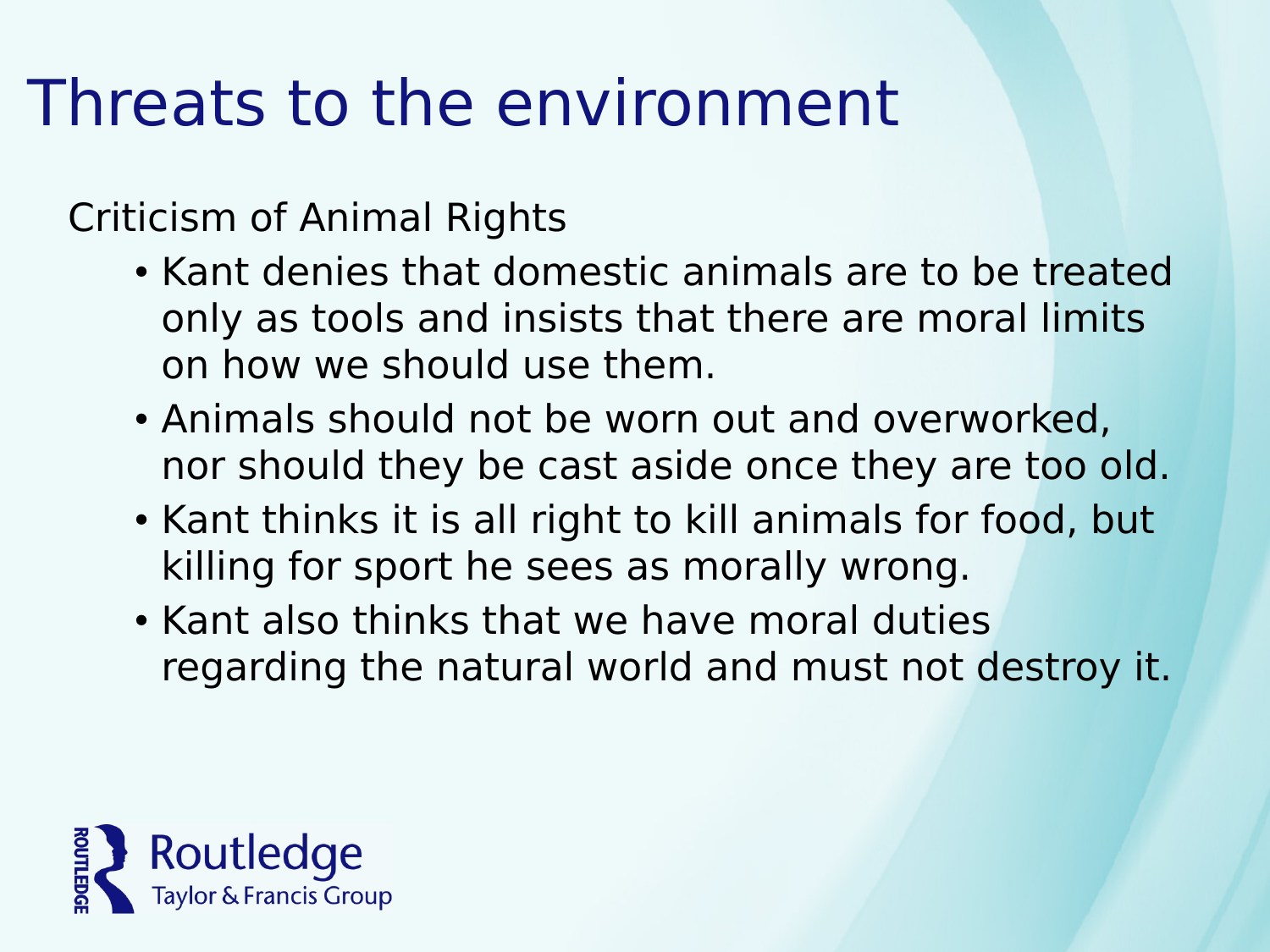

# Threats to the environment
Criticism of Animal Rights
Kant denies that domestic animals are to be treated only as tools and insists that there are moral limits on how we should use them.
Animals should not be worn out and overworked, nor should they be cast aside once they are too old.
Kant thinks it is all right to kill animals for food, but killing for sport he sees as morally wrong.
Kant also thinks that we have moral duties regarding the natural world and must not destroy it.